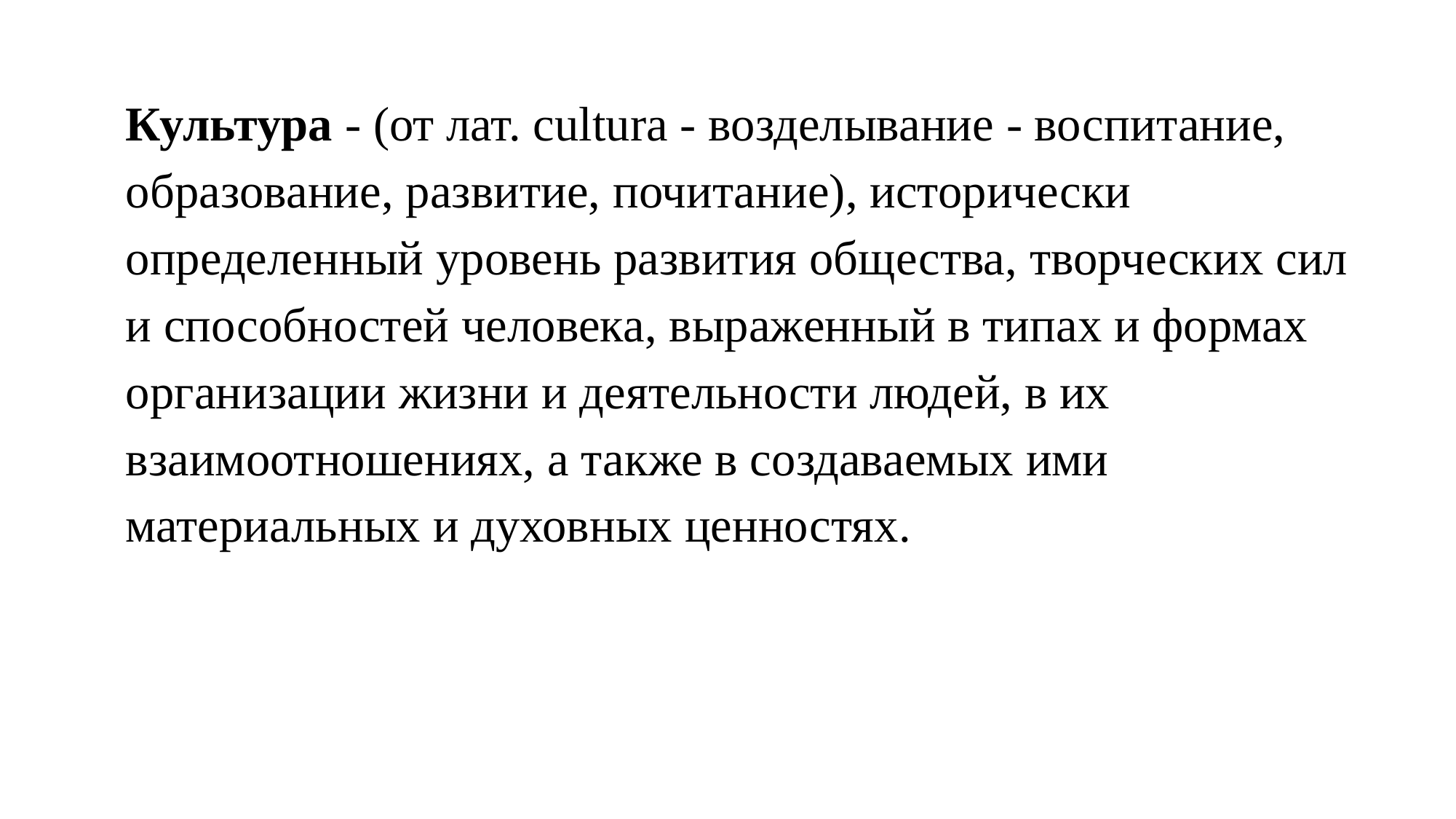

Культура - (от лат. cultura - возделывание - воспитание, образование, развитие, почитание), исторически определенный уровень развития общества, творческих сил и способностей человека, выраженный в типах и формах организации жизни и деятельности людей, в их взаимоотношениях, а также в создаваемых ими материальных и духовных ценностях.